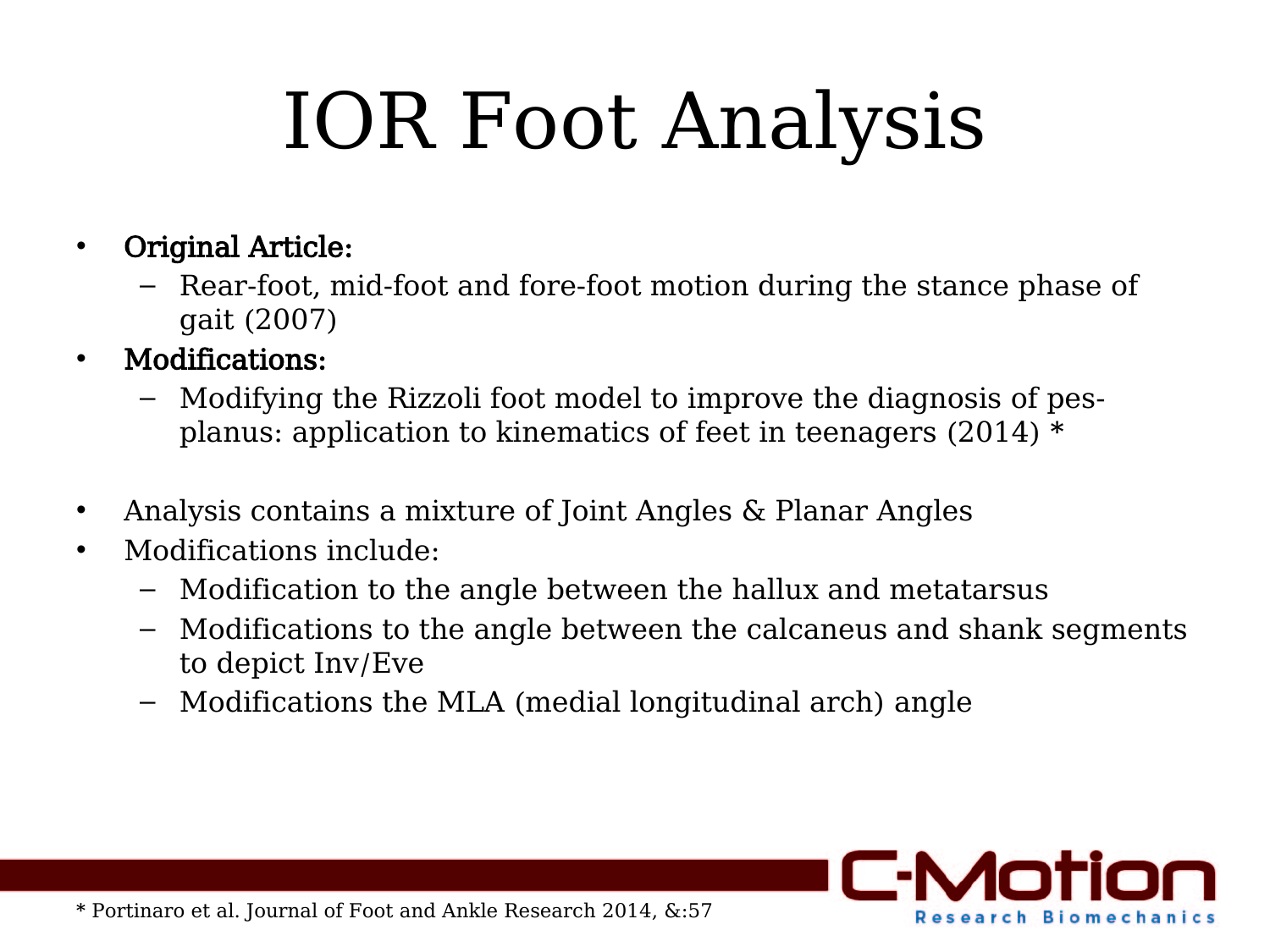

# IOR Foot Analysis
Original Article:
Rear-foot, mid-foot and fore-foot motion during the stance phase of gait (2007)
Modifications:
Modifying the Rizzoli foot model to improve the diagnosis of pes-planus: application to kinematics of feet in teenagers (2014) *

Analysis contains a mixture of Joint Angles & Planar Angles
Modifications include:
Modification to the angle between the hallux and metatarsus
Modifications to the angle between the calcaneus and shank segments to depict Inv/Eve
Modifications the MLA (medial longitudinal arch) angle

* Portinaro et al. Journal of Foot and Ankle Research 2014, &:57